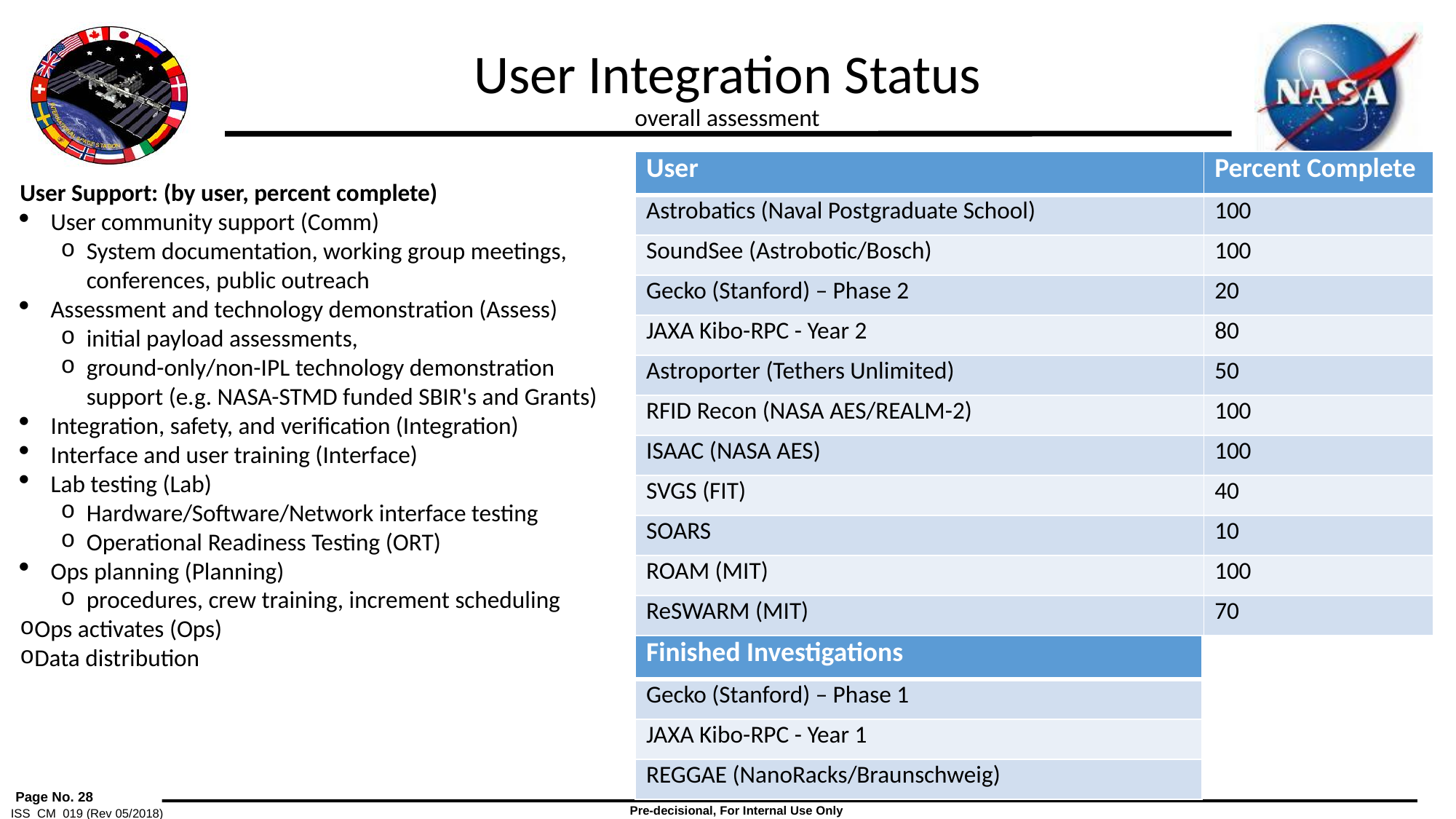

# User Integration Status overall assessment
| User | Percent Complete |
| --- | --- |
| Astrobatics (Naval Postgraduate School) | 100 |
| SoundSee (Astrobotic/Bosch) | 100 |
| Gecko (Stanford) – Phase 2 | 20 |
| JAXA Kibo-RPC - Year 2 | 80 |
| Astroporter (Tethers Unlimited) | 50 |
| RFID Recon (NASA AES/REALM-2) | 100 |
| ISAAC (NASA AES) | 100 |
| SVGS (FIT) | 40 |
| SOARS | 10 |
| ROAM (MIT) | 100 |
| ReSWARM (MIT) | 70 |
User Support: (by user, percent complete)
User community support (Comm)
System documentation, working group meetings, conferences, public outreach
Assessment and technology demonstration (Assess)
initial payload assessments,
ground-only/non-IPL technology demonstration support (e.g. NASA-STMD funded SBIR's and Grants)
Integration, safety, and verification (Integration)
Interface and user training (Interface)
Lab testing (Lab)
Hardware/Software/Network interface testing
Operational Readiness Testing (ORT)
Ops planning (Planning)
procedures, crew training, increment scheduling
Ops activates (Ops)
Data distribution
| Finished Investigations |
| --- |
| Gecko (Stanford) – Phase 1 |
| JAXA Kibo-RPC - Year 1 |
| REGGAE (NanoRacks/Braunschweig) |